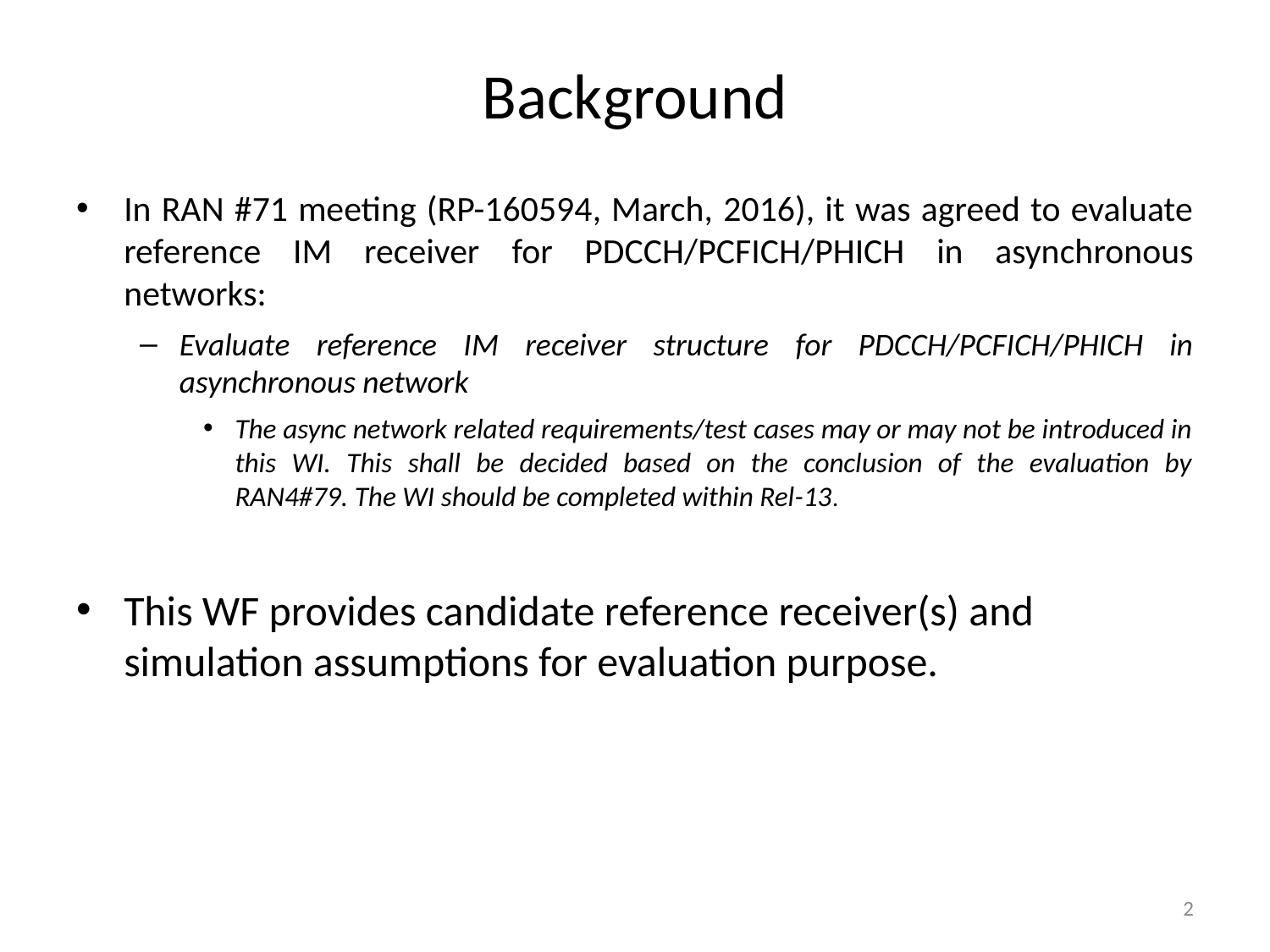

# Background
In RAN #71 meeting (RP-160594, March, 2016), it was agreed to evaluate reference IM receiver for PDCCH/PCFICH/PHICH in asynchronous networks:
Evaluate reference IM receiver structure for PDCCH/PCFICH/PHICH in asynchronous network
The async network related requirements/test cases may or may not be introduced in this WI. This shall be decided based on the conclusion of the evaluation by RAN4#79. The WI should be completed within Rel-13.

This WF provides candidate reference receiver(s) and simulation assumptions for evaluation purpose.

2